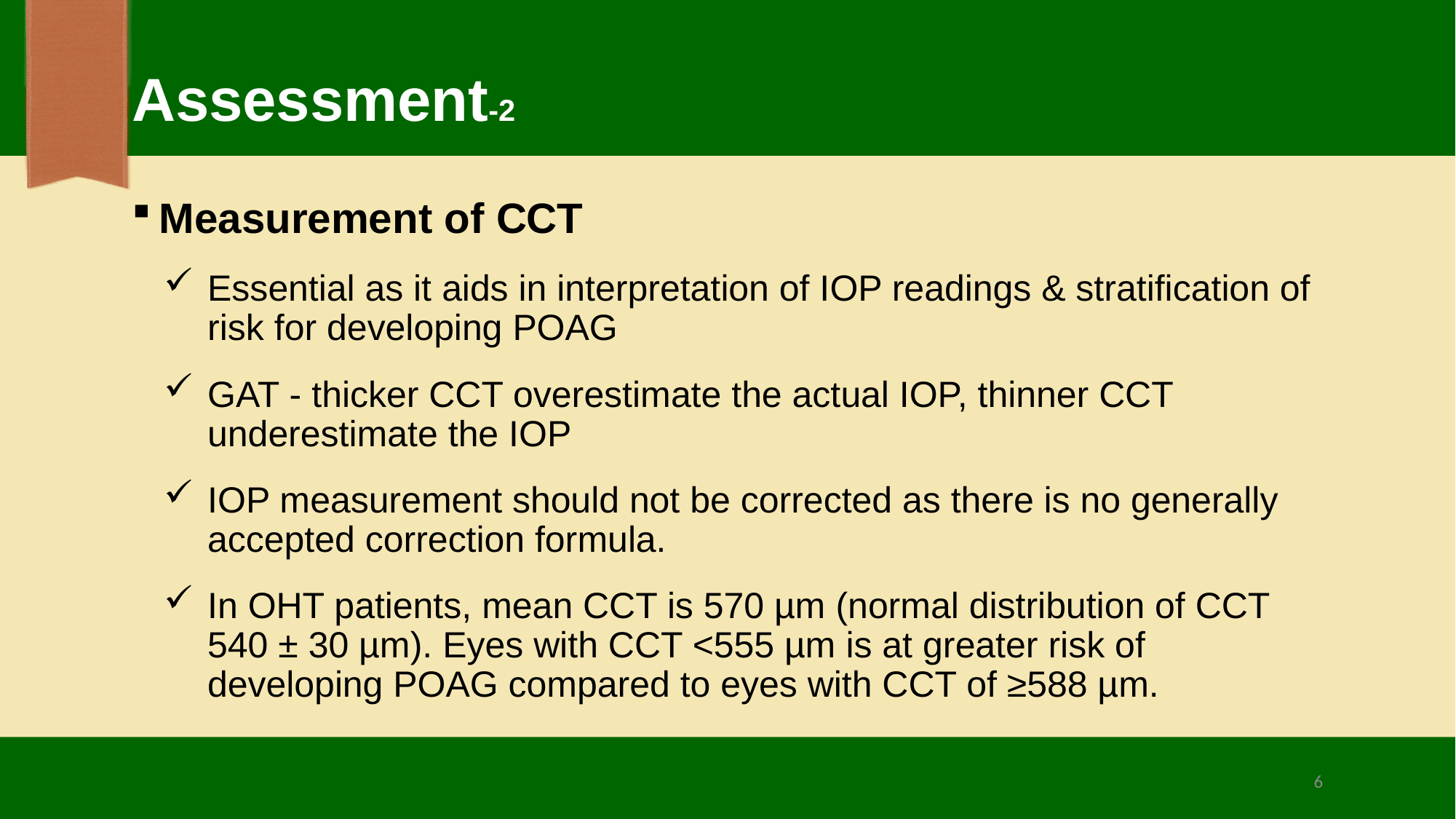

# Assessment-2
Measurement of CCT
Essential as it aids in interpretation of IOP readings & stratification of risk for developing POAG
GAT - thicker CCT overestimate the actual IOP, thinner CCT   underestimate the IOP
IOP measurement should not be corrected as there is no generally accepted correction formula.
In OHT patients, mean CCT is 570 µm (normal distribution of CCT 540 ± 30 µm). Eyes with CCT <555 µm is at greater risk of developing POAG compared to eyes with CCT of ≥588 µm.

6